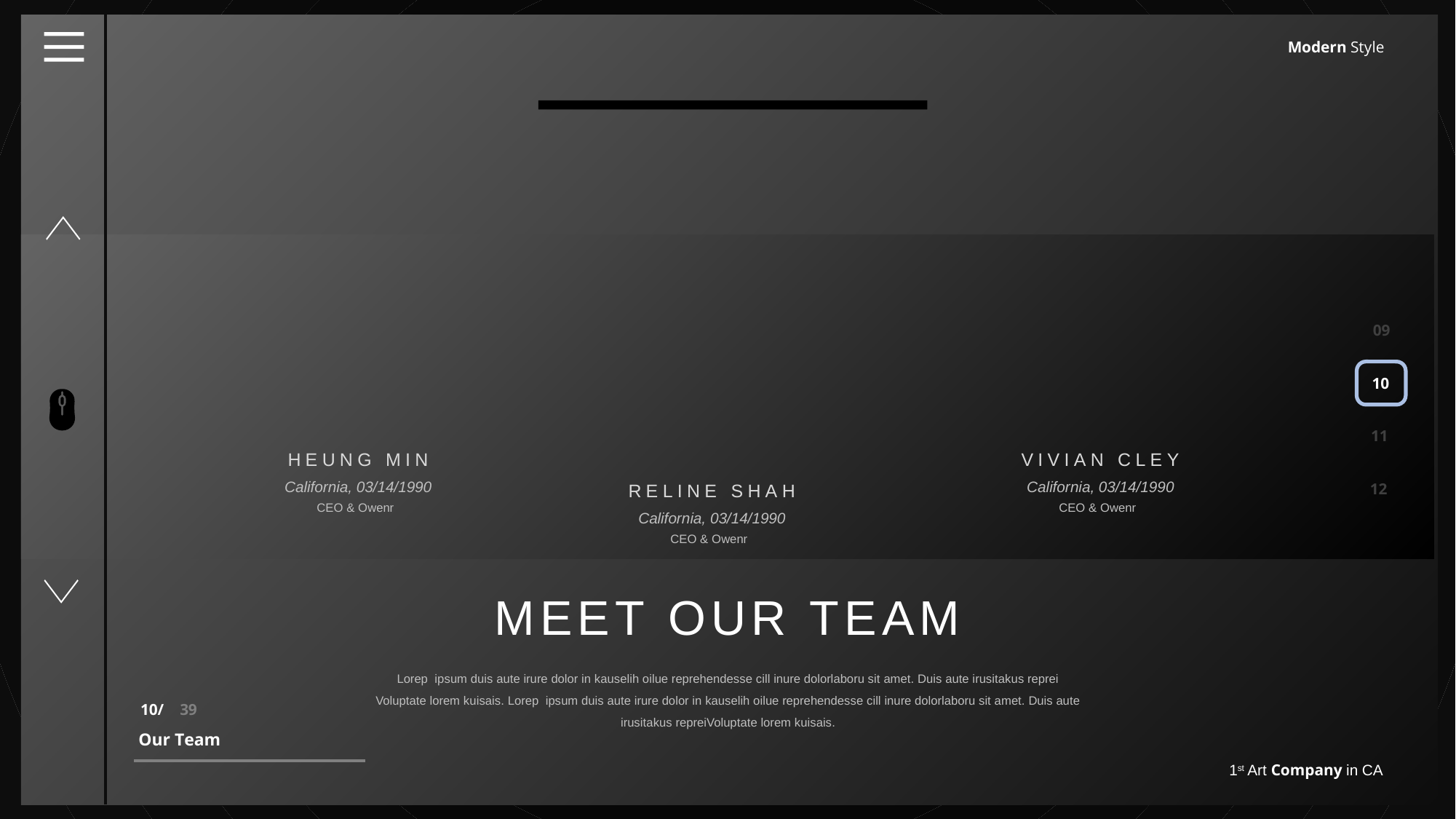

Modern Style

09

10

11
HEUNG MIN
VIVIAN CLEY
California, 03/14/1990
California, 03/14/1990
RELINE SHAH
12
CEO & Owenr
CEO & Owenr
California, 03/14/1990
CEO & Owenr

MEET OUR TEAM
Lorep  ipsum duis aute irure dolor in kauselih oilue reprehendesse cill inure dolorlaboru sit amet. Duis aute irusitakus reprei
Voluptate lorem kuisais. Lorep  ipsum duis aute irure dolor in kauselih oilue reprehendesse cill inure dolorlaboru sit amet. Duis aute irusitakus repreiVoluptate lorem kuisais.

10/    39
Our Team
1st Art Company in CA